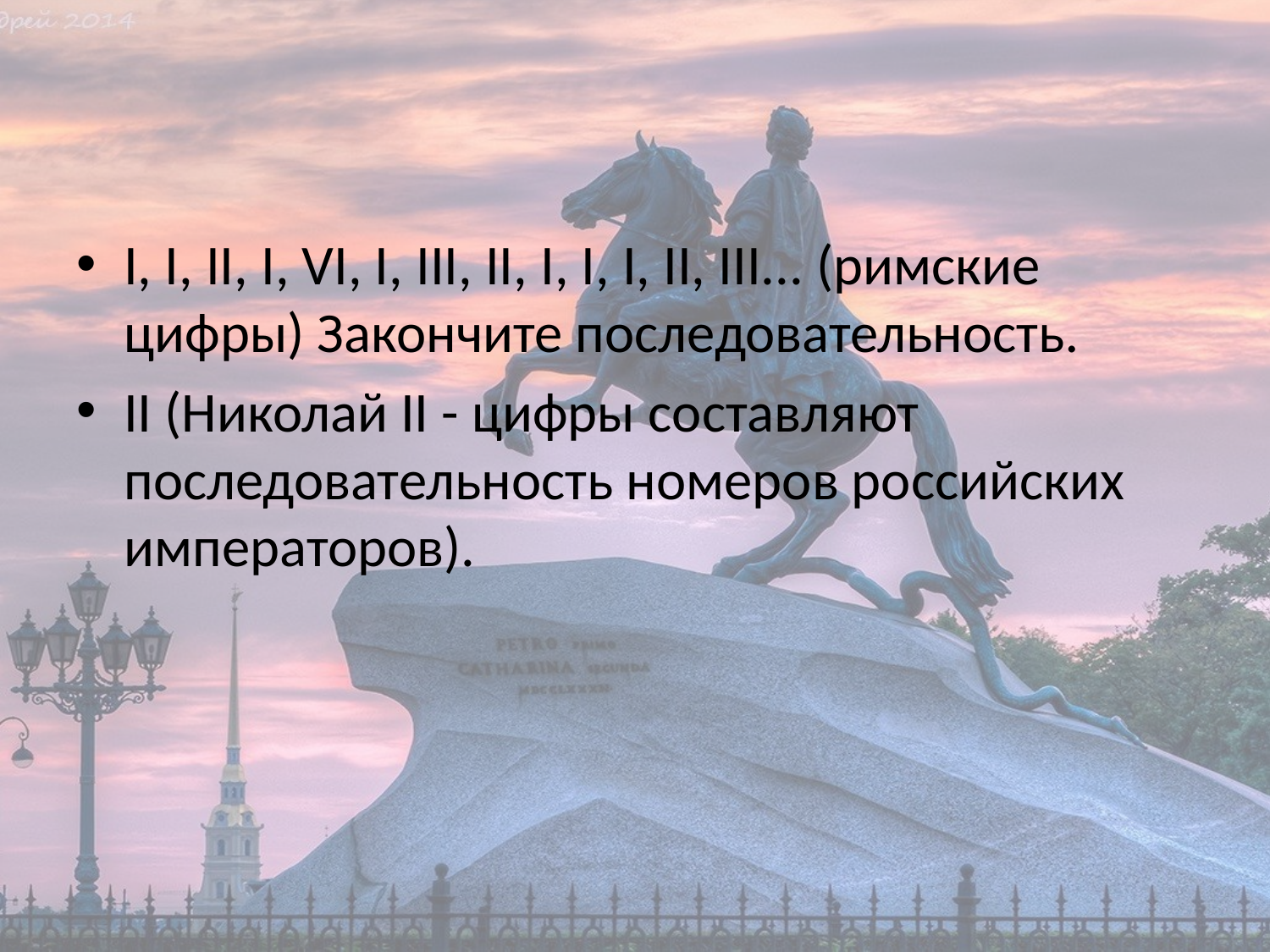

#
I, I, II, I, VI, I, III, II, I, I, I, II, III... (римские цифры) Закончите последовательность.
II (Николай II - цифры составляют последовательность номеров российских императоров).